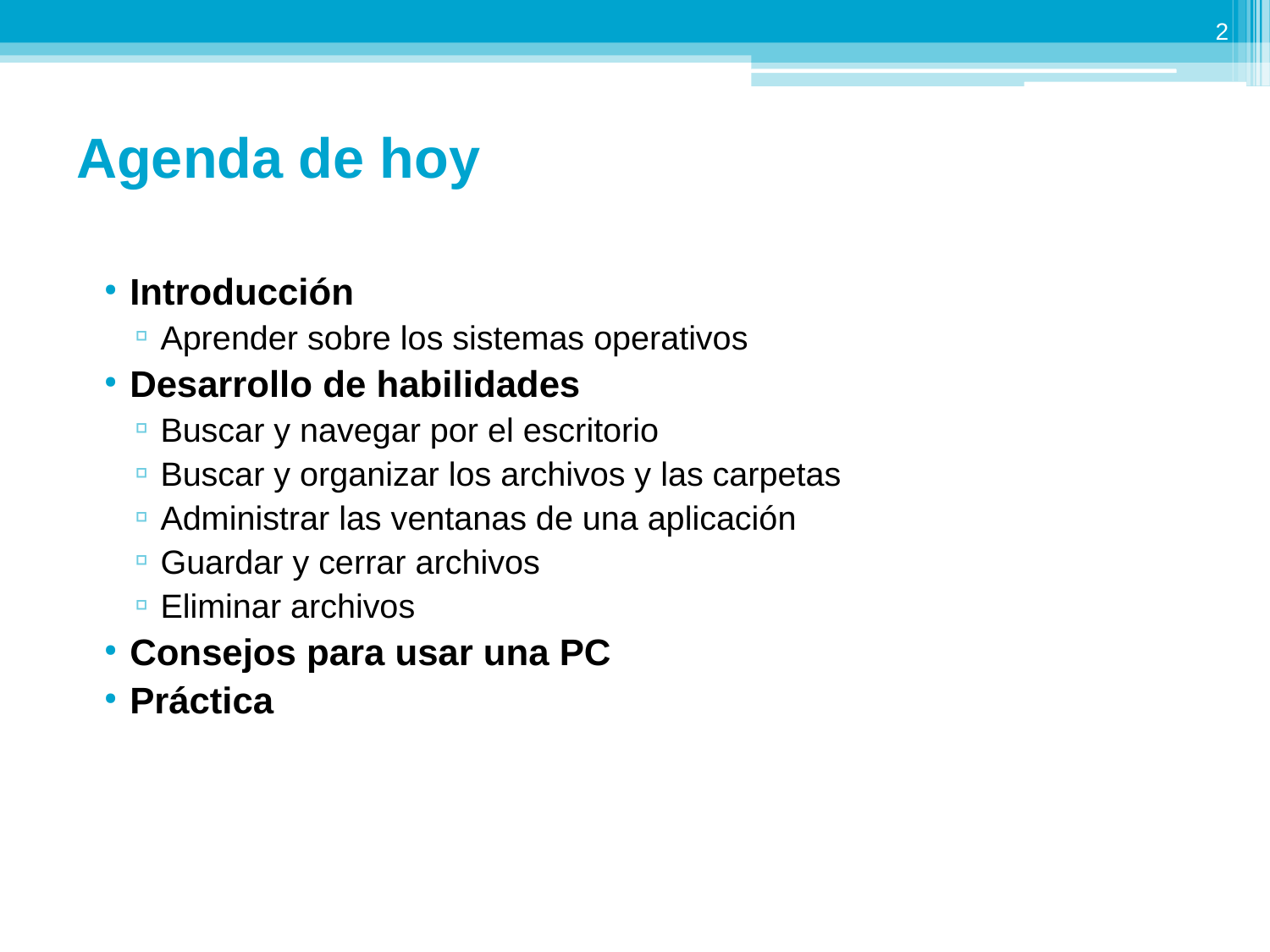

2
# Agenda de hoy

Introducción
Aprender sobre los sistemas operativos
Desarrollo de habilidades
Buscar y navegar por el escritorio
Buscar y organizar los archivos y las carpetas
Administrar las ventanas de una aplicación
Guardar y cerrar archivos
Eliminar archivos
Consejos para usar una PC
Práctica